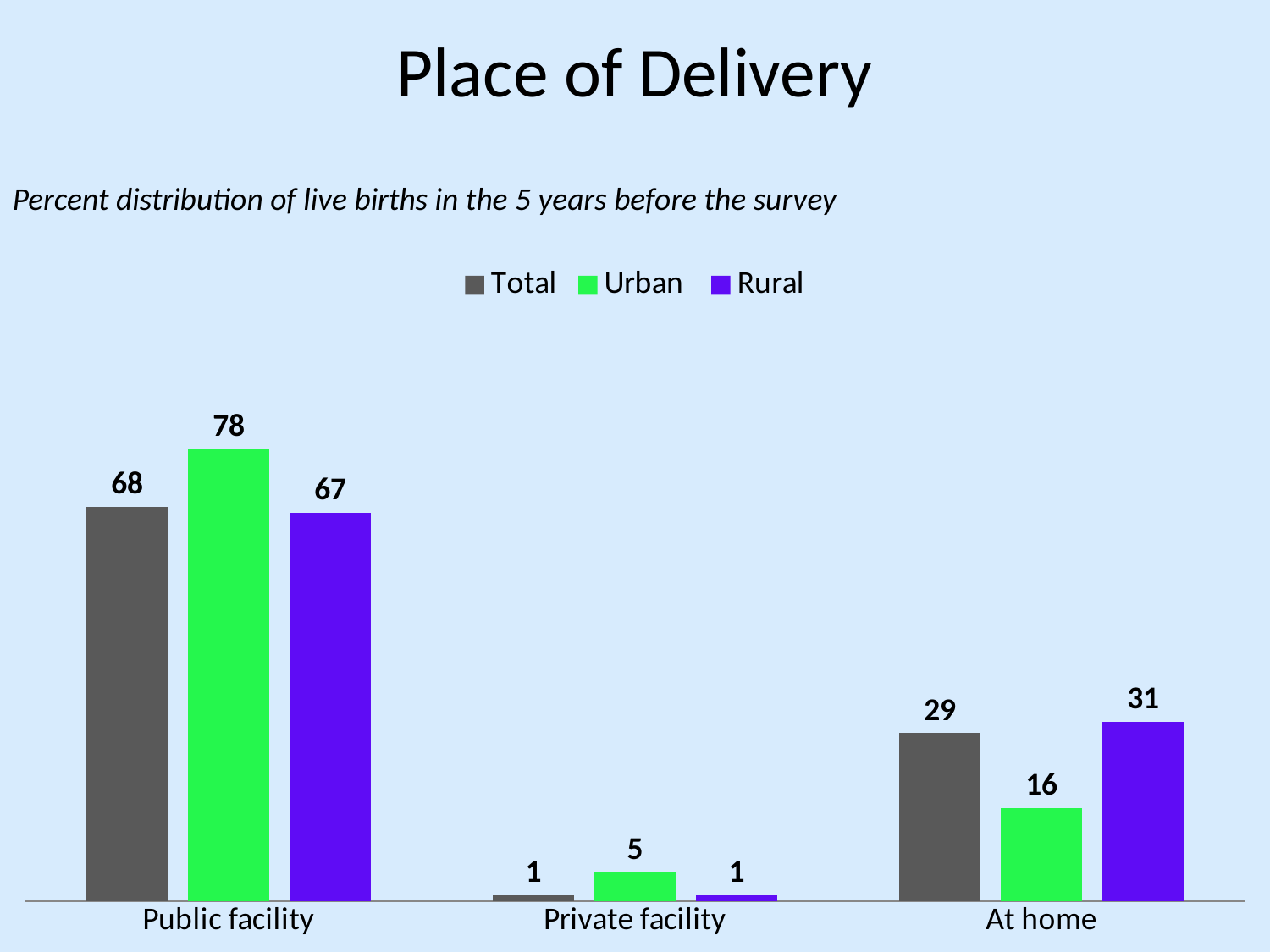

# Place of Delivery
Percent distribution of live births in the 5 years before the survey

### Chart

| Category | Total | Urban  | Rural |
|---|---|---|---|
| Public facility | 68.0 | 78.0 | 67.0 |
| Private facility | 1.0 | 5.0 | 1.0 |
| At home | 29.0 | 16.0 | 31.0 |